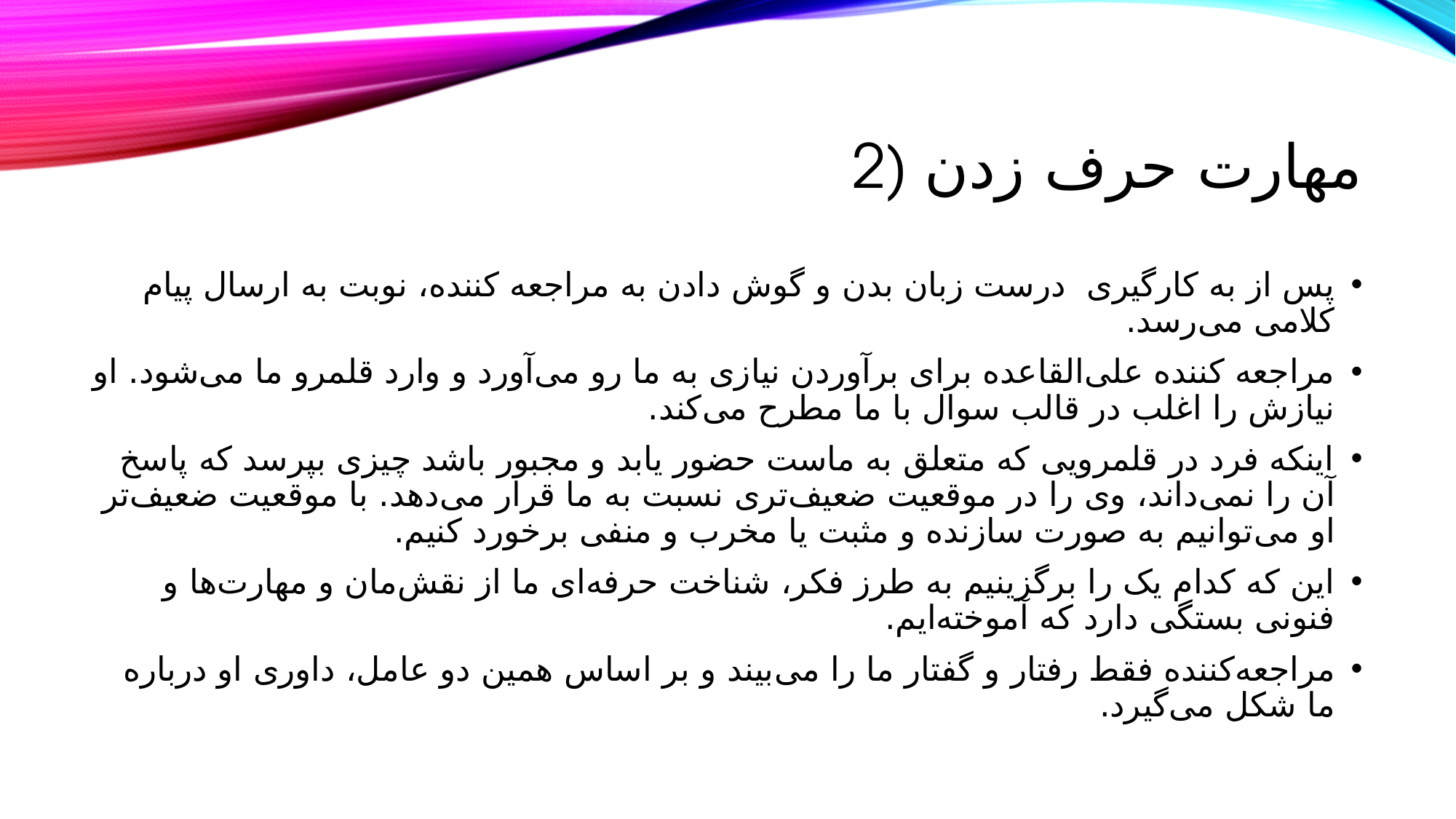

# 2) مهارت حرف زدن
پس از به کارگیری  درست زبان بدن و گوش دادن به مراجعه کننده، نوبت به ارسال پیام کلامی می‌رسد.
مراجعه کننده علی‌القاعده برای برآوردن نیازی به ما رو می‌آورد و وارد قلمرو ما می‌شود. او نیازش را اغلب در قالب سوال با ما مطرح می‌کند.
اینکه فرد در قلمرویی که متعلق به ماست حضور یابد و مجبور باشد چیزی بپرسد که پاسخ آن را نمی‌داند، وی را در موقعیت ضعیف‌تری نسبت به ما قرار می‌دهد. با موقعیت ضعیف‌تر او می‌توانیم به صورت سازنده و مثبت یا مخرب و منفی برخورد کنیم.
این که کدام یک را برگزینیم به طرز فکر، شناخت حرفه‌ای ما از نقش‌مان و مهارت‌ها و فنونی بستگی دارد که آموخته‌ایم.
مراجعه‌کننده فقط رفتار و گفتار ما را می‌بیند و بر اساس همین دو عامل، داوری او درباره ما شکل می‌گیرد.